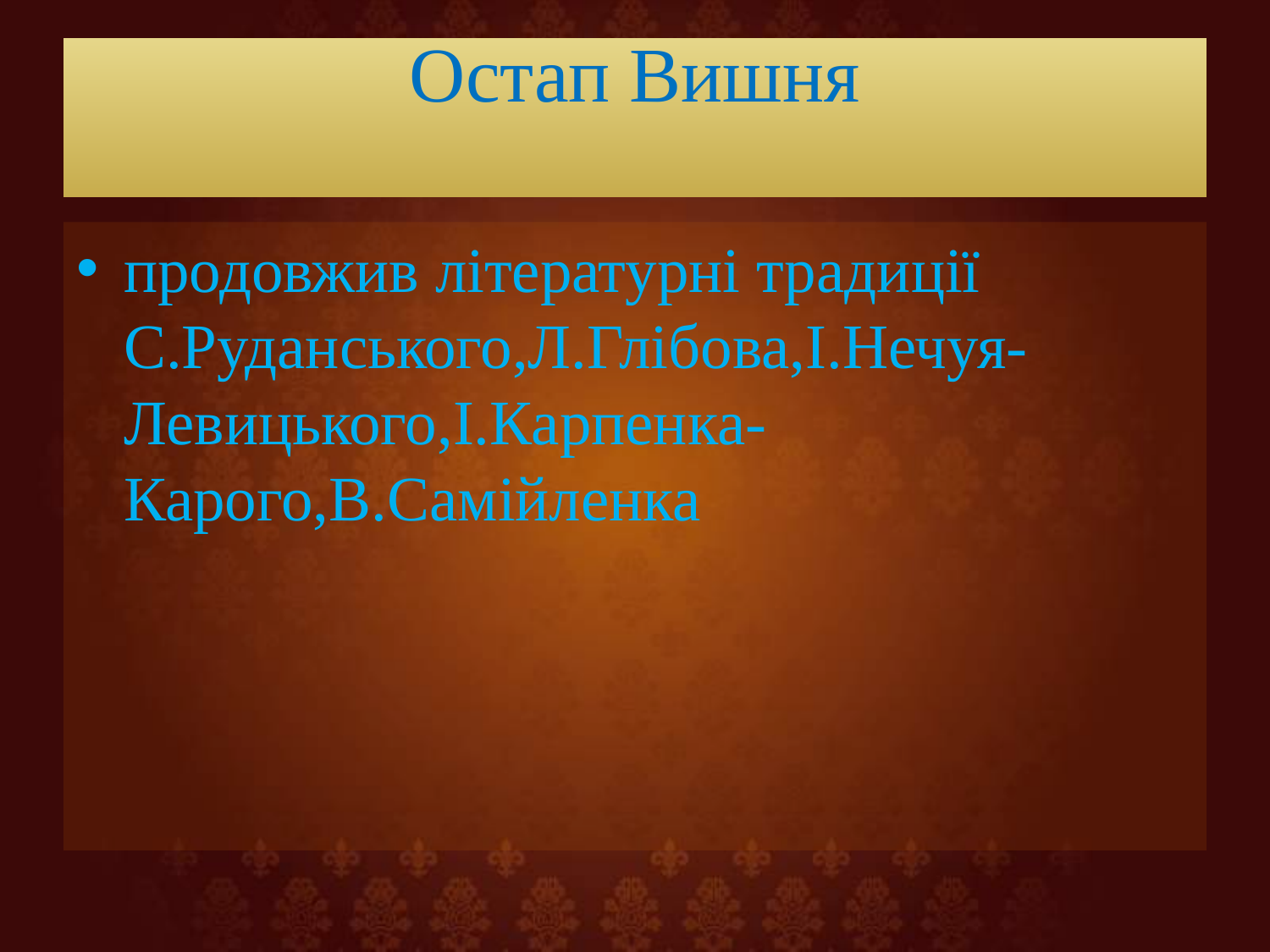

# Остап Вишня
продовжив літературні традиції С.Руданського,Л.Глібова,І.Нечуя-Левицького,І.Карпенка-Карого,В.Самійленка